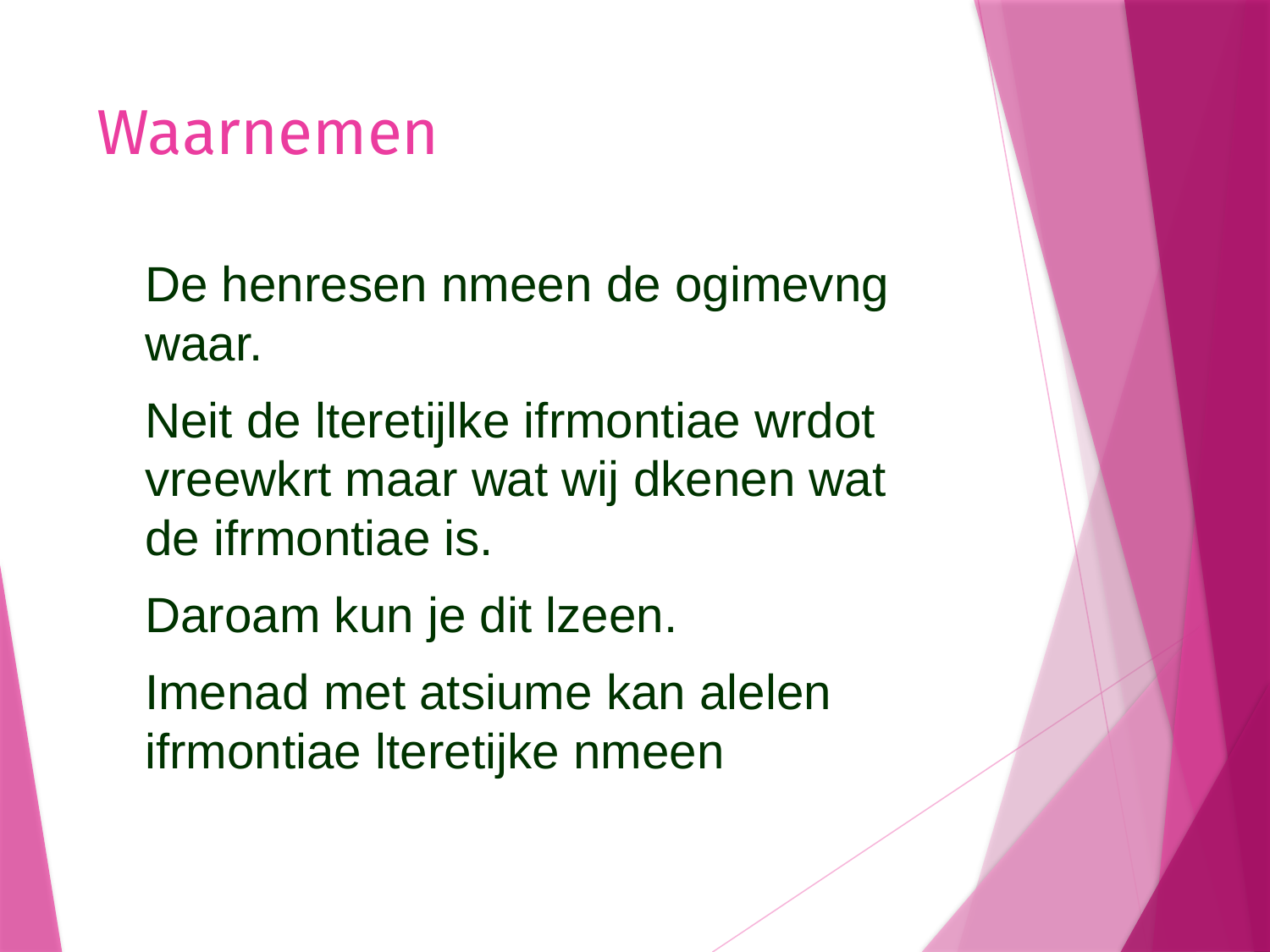

# Waarnemen
	De henresen nmeen de ogimevng waar.
	Neit de lteretijlke ifrmontiae wrdot vreewkrt maar wat wij dkenen wat de ifrmontiae is.
	Daroam kun je dit lzeen.
	Imenad met atsiume kan alelen ifrmontiae lteretijke nmeen